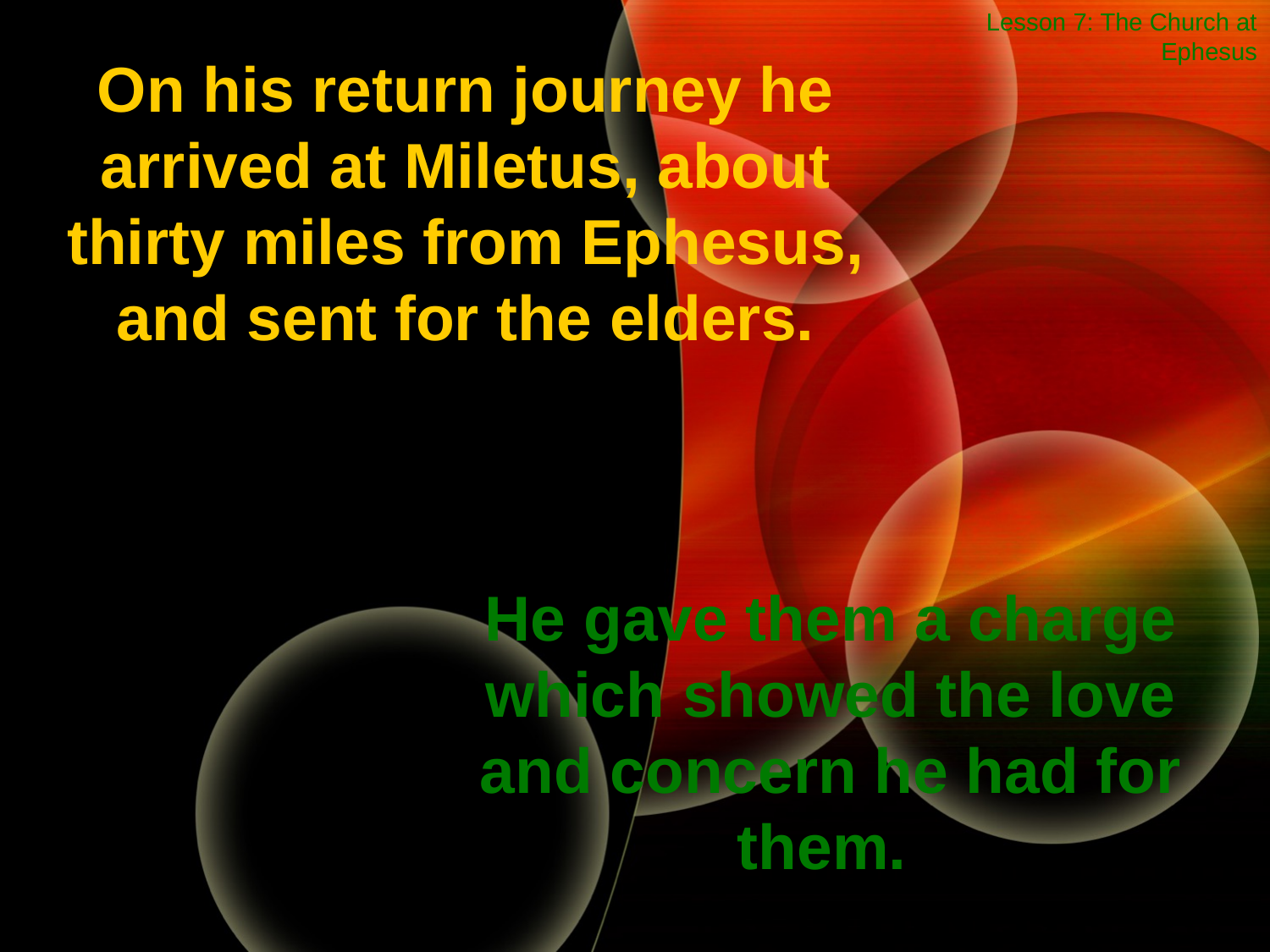

Lesson 7: The Church at Ephesus
On his return journey he arrived at Miletus, about thirty miles from Ephesus, and sent for the elders.
He gave them a charge which showed the love and concern he had for them.